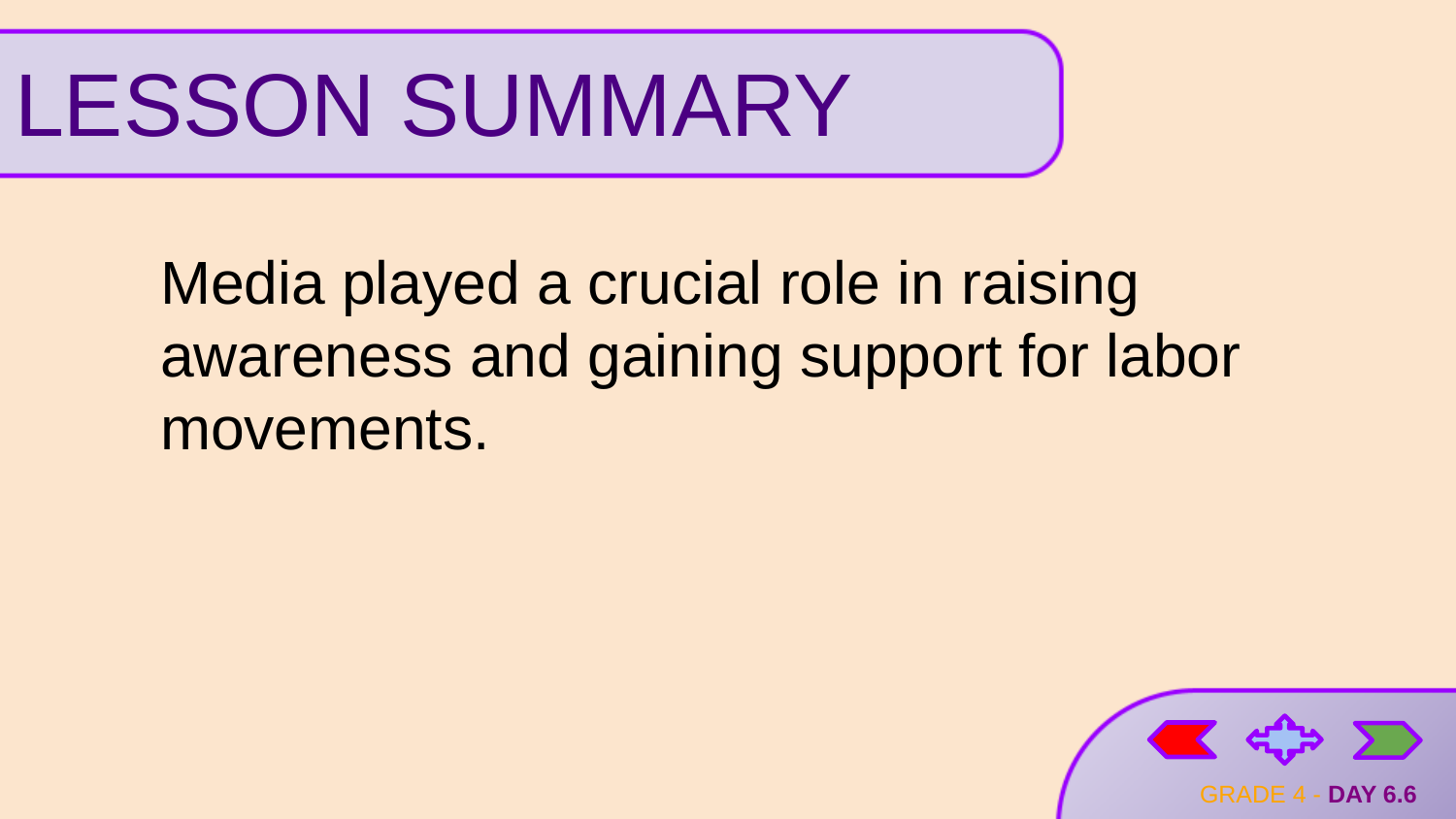

# LESSON SUMMARY

Media played a crucial role in raising awareness and gaining support for labor movements.

GRADE 4 - DAY 6.6